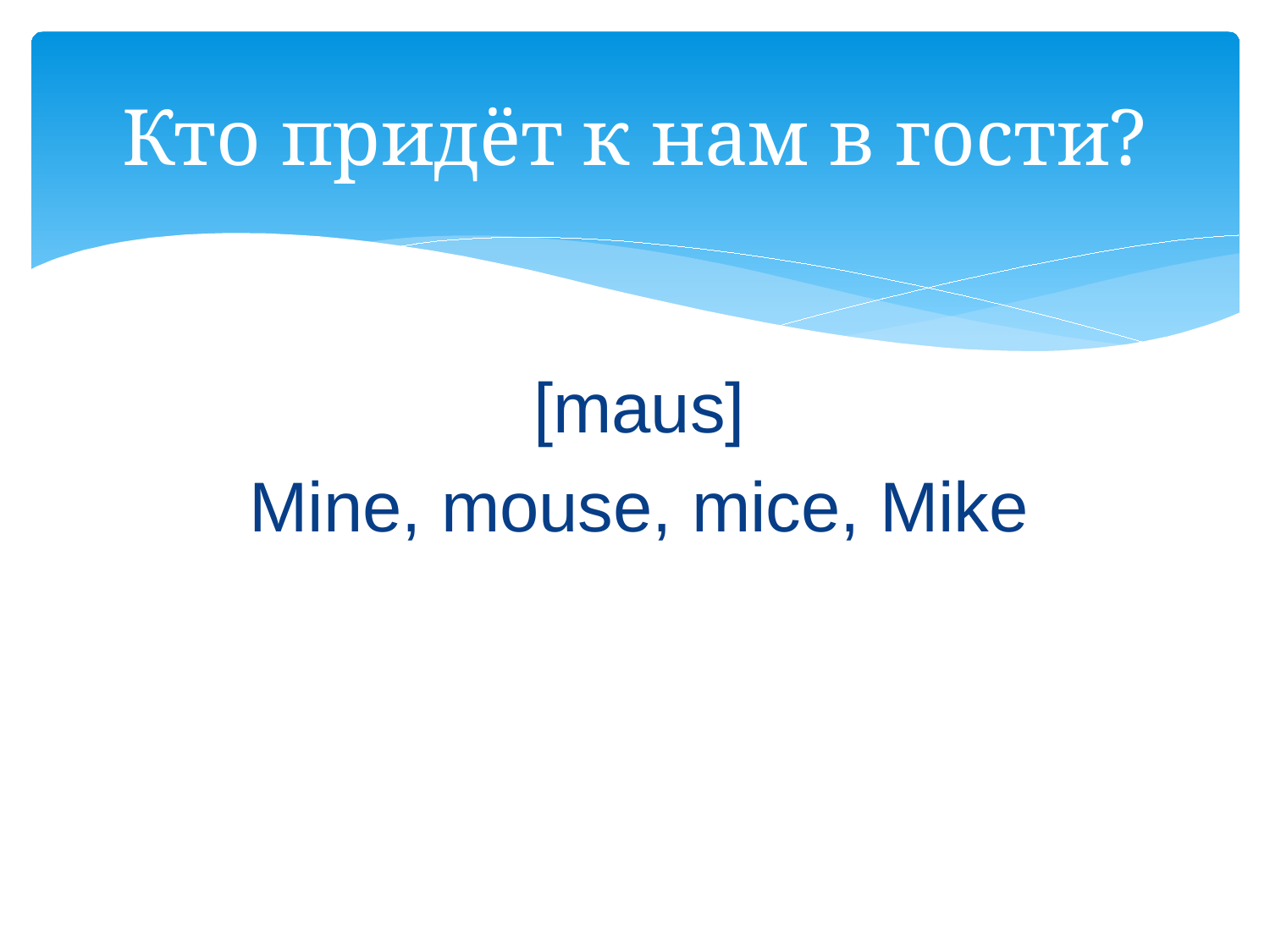

# Кто придёт к нам в гости?
[maus]
Mine, mouse, mice, Mike